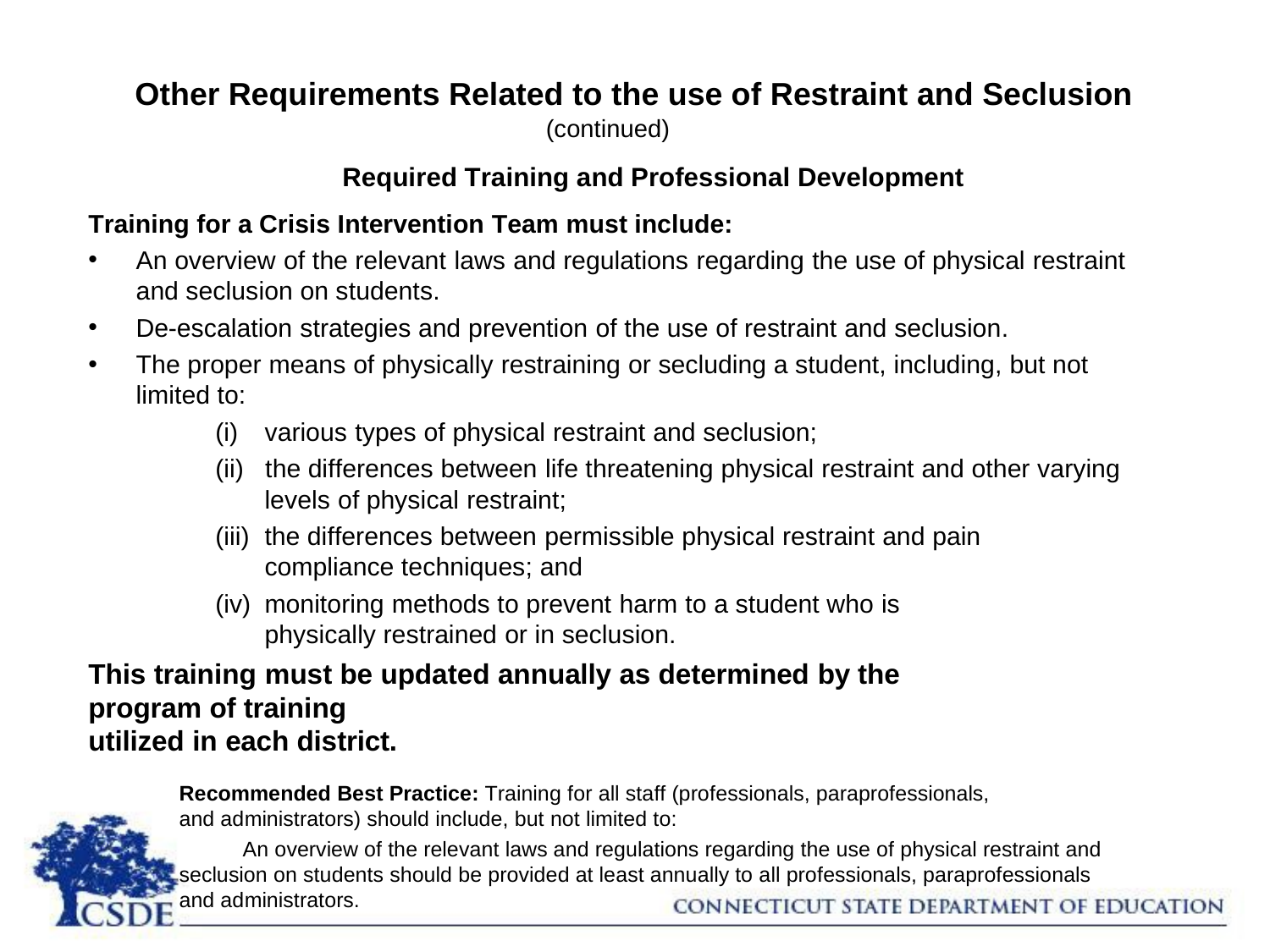

# Other Requirements Related to the use of Restraint and Seclusion
(continued)
Required Training and Professional Development
Training for a Crisis Intervention Team must include:
An overview of the relevant laws and regulations regarding the use of physical restraint and seclusion on students.
De-escalation strategies and prevention of the use of restraint and seclusion.
The proper means of physically restraining or secluding a student, including, but not limited to:
various types of physical restraint and seclusion;
the differences between life threatening physical restraint and other varying
levels of physical restraint;
the differences between permissible physical restraint and pain compliance techniques; and
monitoring methods to prevent harm to a student who is physically restrained or in seclusion.
This training must be updated annually as determined by the program of training
utilized in each district.
Recommended Best Practice: Training for all staff (professionals, paraprofessionals, and administrators) should include, but not limited to:
An overview of the relevant laws and regulations regarding the use of physical restraint and seclusion on students should be provided at least annually to all professionals, paraprofessionals and administrators.